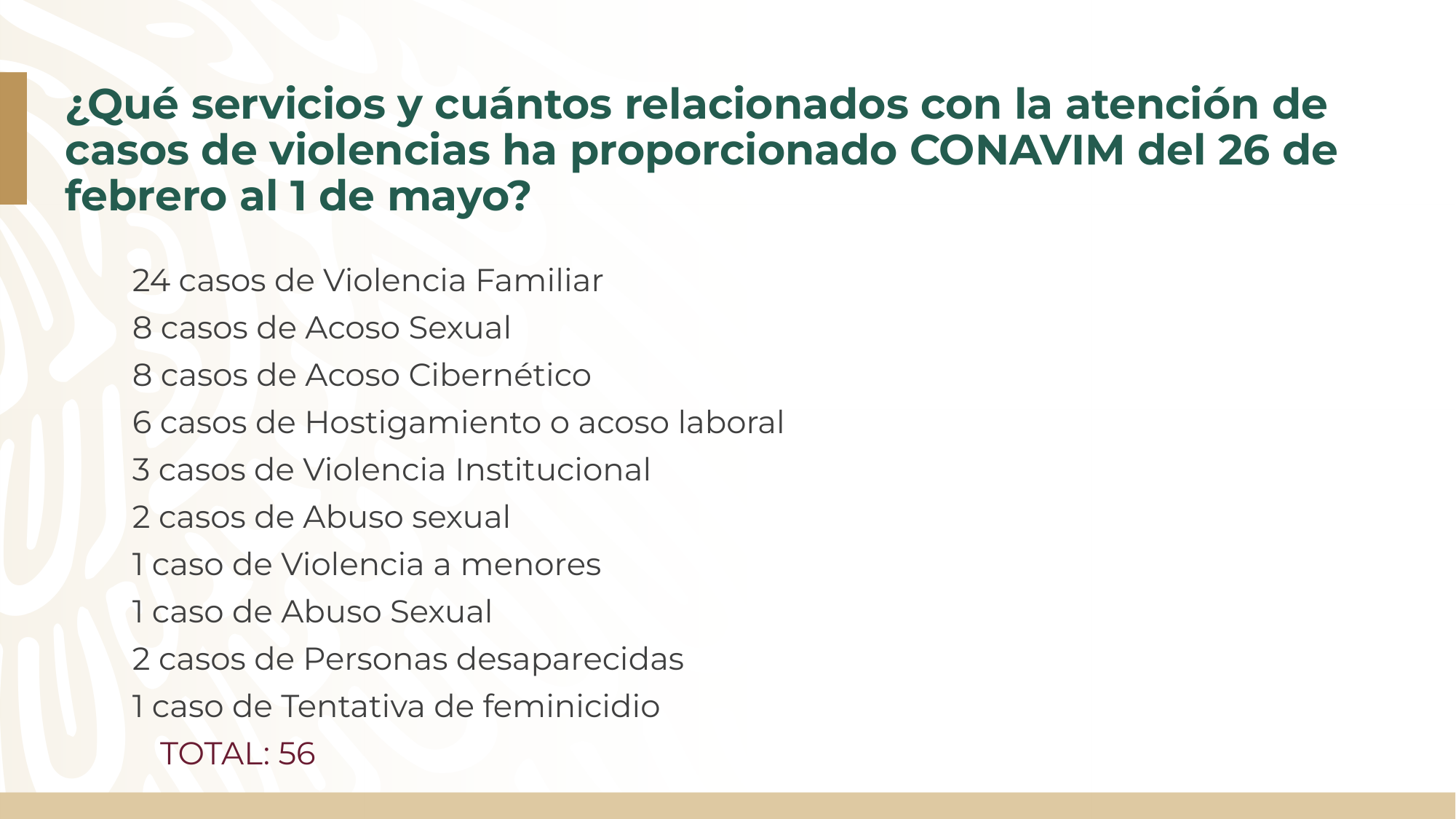

# ¿Qué servicios y cuántos relacionados con la atención de casos de violencias ha proporcionado CONAVIM del 26 de febrero al 1 de mayo?
        24 casos de Violencia Familiar
        8 casos de Acoso Sexual
        8 casos de Acoso Cibernético
        6 casos de Hostigamiento o acoso laboral
        3 casos de Violencia Institucional
        2 casos de Abuso sexual
        1 caso de Violencia a menores
        1 caso de Abuso Sexual
        2 casos de Personas desaparecidas
        1 caso de Tentativa de feminicidio
	TOTAL: 56